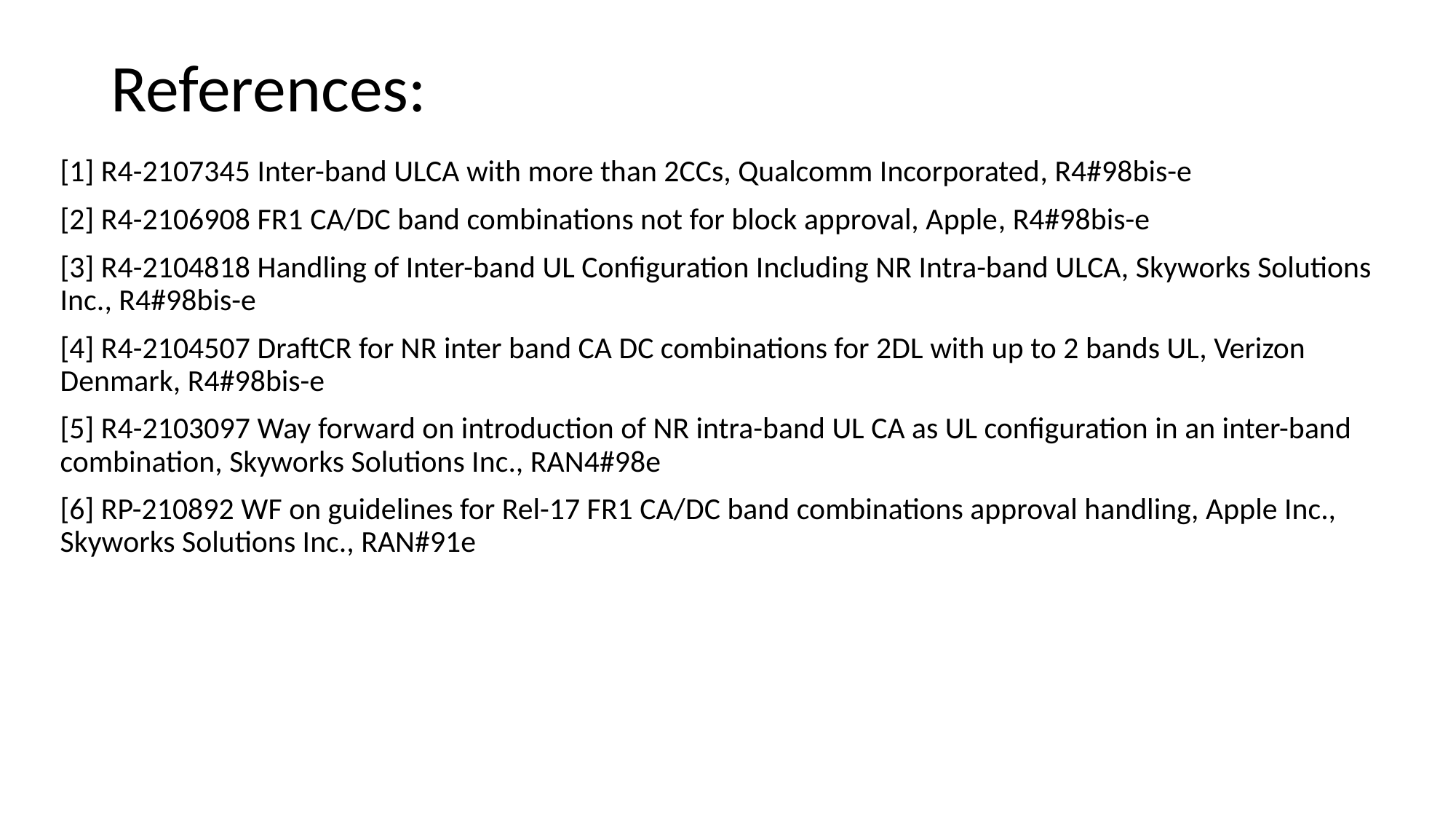

# References:
[1] R4-2107345 Inter-band ULCA with more than 2CCs, Qualcomm Incorporated, R4#98bis-e
[2] R4-2106908 FR1 CA/DC band combinations not for block approval, Apple, R4#98bis-e
[3] R4-2104818 Handling of Inter-band UL Configuration Including NR Intra-band ULCA, Skyworks Solutions Inc., R4#98bis-e
[4] R4-2104507 DraftCR for NR inter band CA DC combinations for 2DL with up to 2 bands UL, Verizon Denmark, R4#98bis-e
[5] R4-2103097 Way forward on introduction of NR intra-band UL CA as UL configuration in an inter-band combination, Skyworks Solutions Inc., RAN4#98e
[6] RP-210892 WF on guidelines for Rel-17 FR1 CA/DC band combinations approval handling, Apple Inc., Skyworks Solutions Inc., RAN#91e